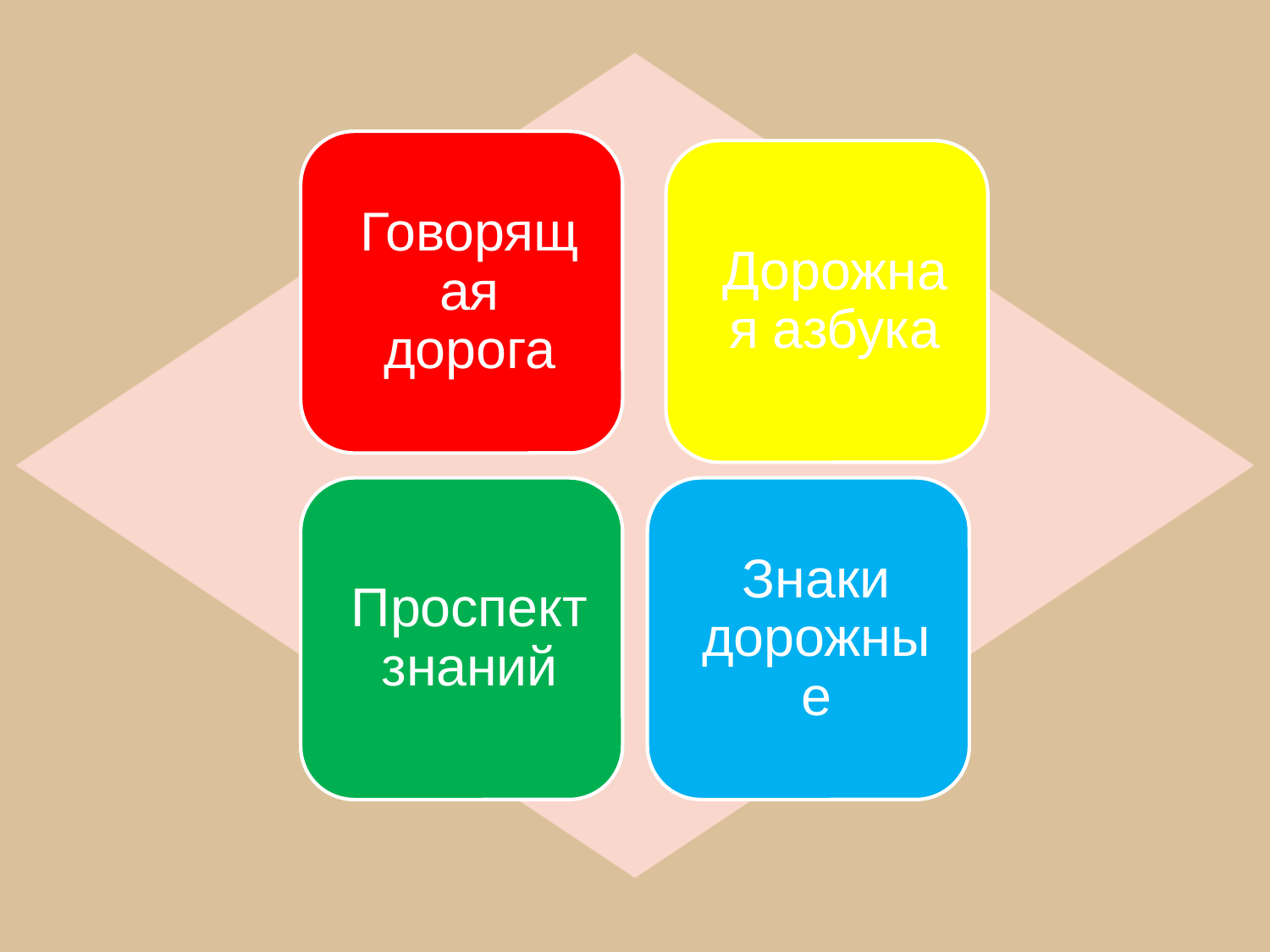

Говорящая дорога
Дорожная азбука
Проспект знаний
Знаки дорожные